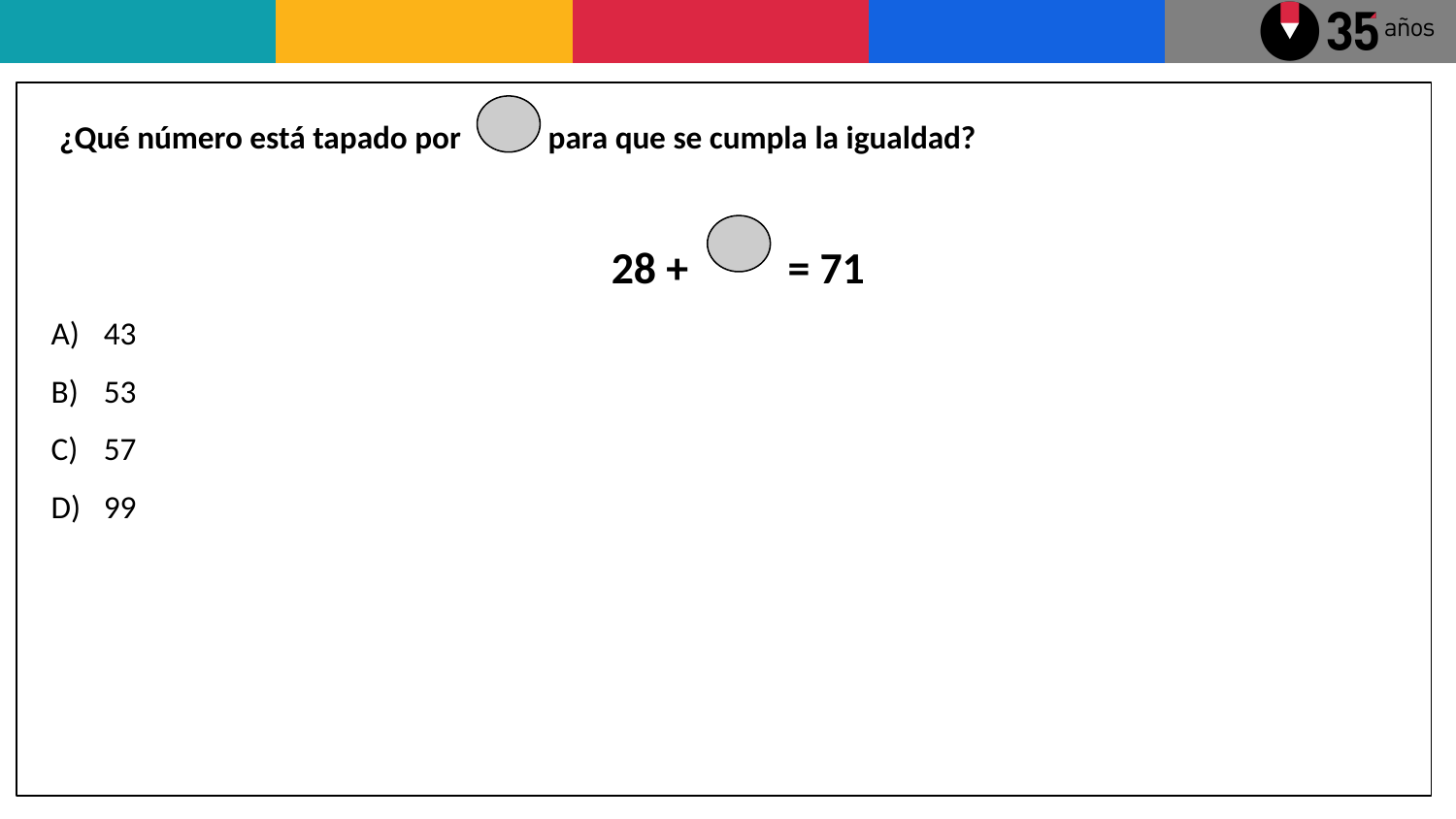

¿Qué número está tapado por            para que se cumpla la igualdad?

28 +          = 71
43
53
57
99